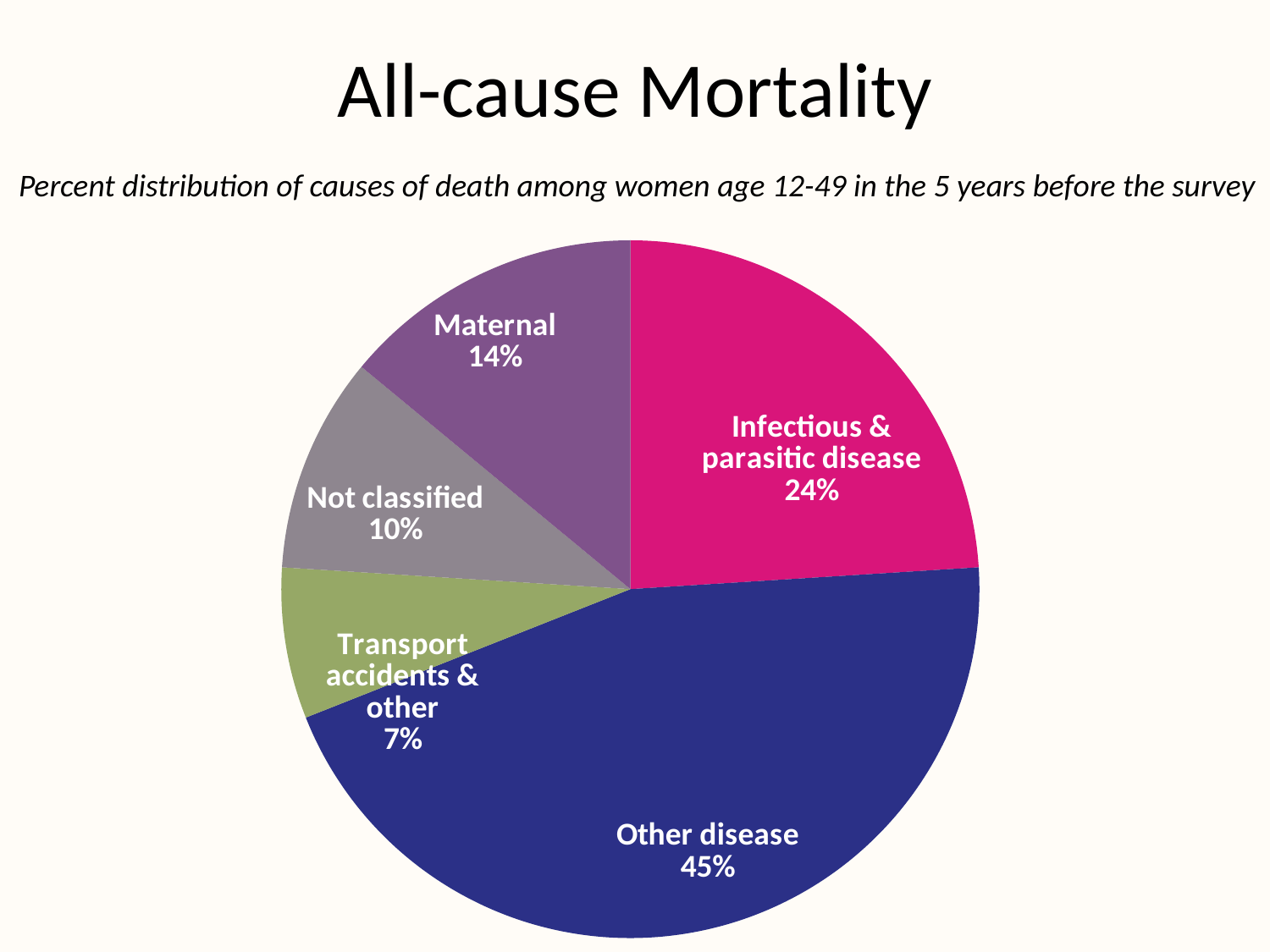

# All-cause Mortality
Percent distribution of causes of death among women age 12-49 in the 5 years before the survey

### Chart

| Category | Series 1 |
|---|---|
| Infectious & parasitic disease | 24.0 |
| Other disease | 45.0 |
| Transport accidents & other | 7.0 |
| Not classified | 10.0 |
| Maternal | 14.0 |